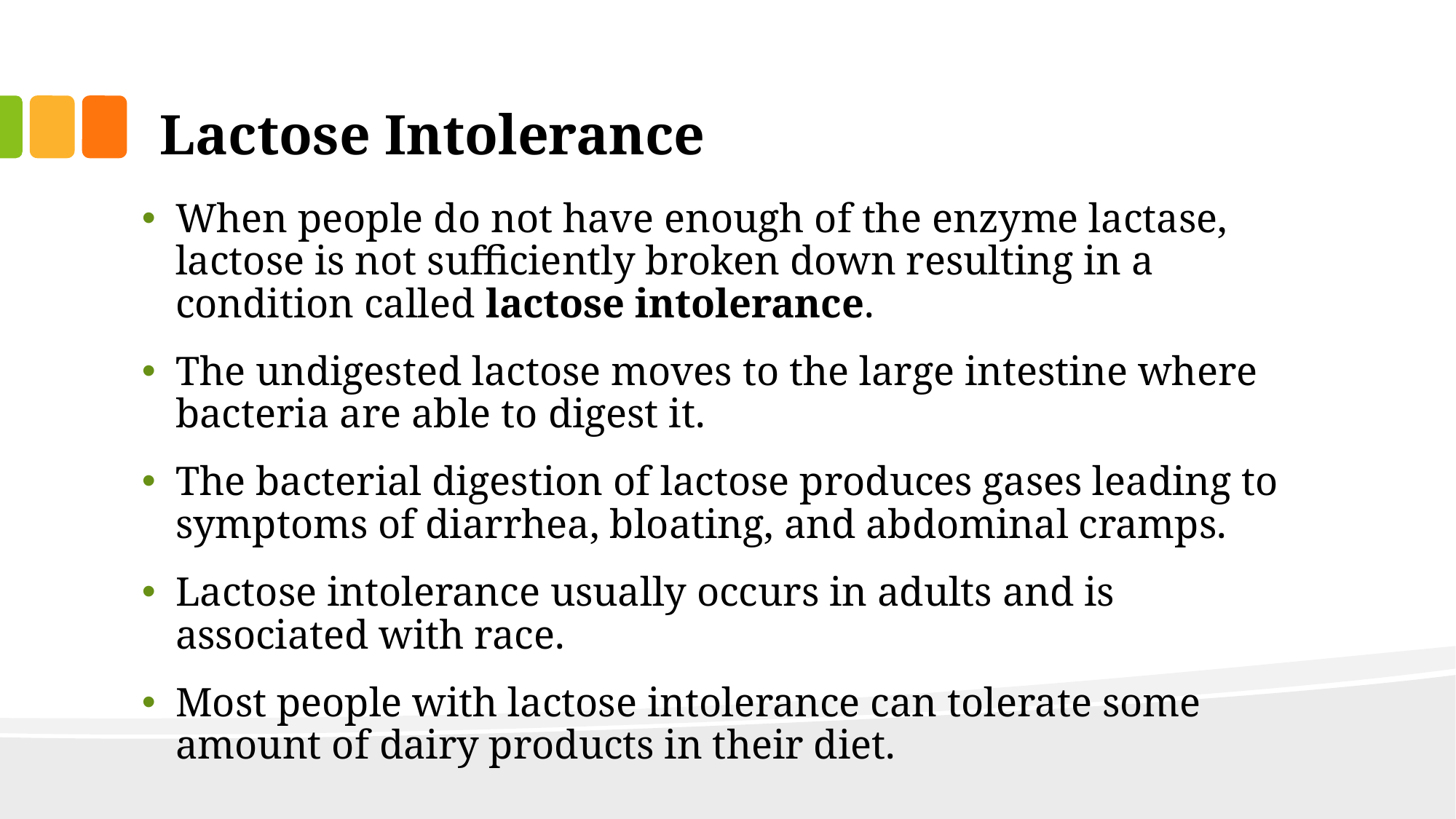

# Lactose Intolerance
When people do not have enough of the enzyme lactase, lactose is not sufficiently broken down resulting in a condition called lactose intolerance.
The undigested lactose moves to the large intestine where bacteria are able to digest it.
The bacterial digestion of lactose produces gases leading to symptoms of diarrhea, bloating, and abdominal cramps.
Lactose intolerance usually occurs in adults and is associated with race.
Most people with lactose intolerance can tolerate some amount of dairy products in their diet.